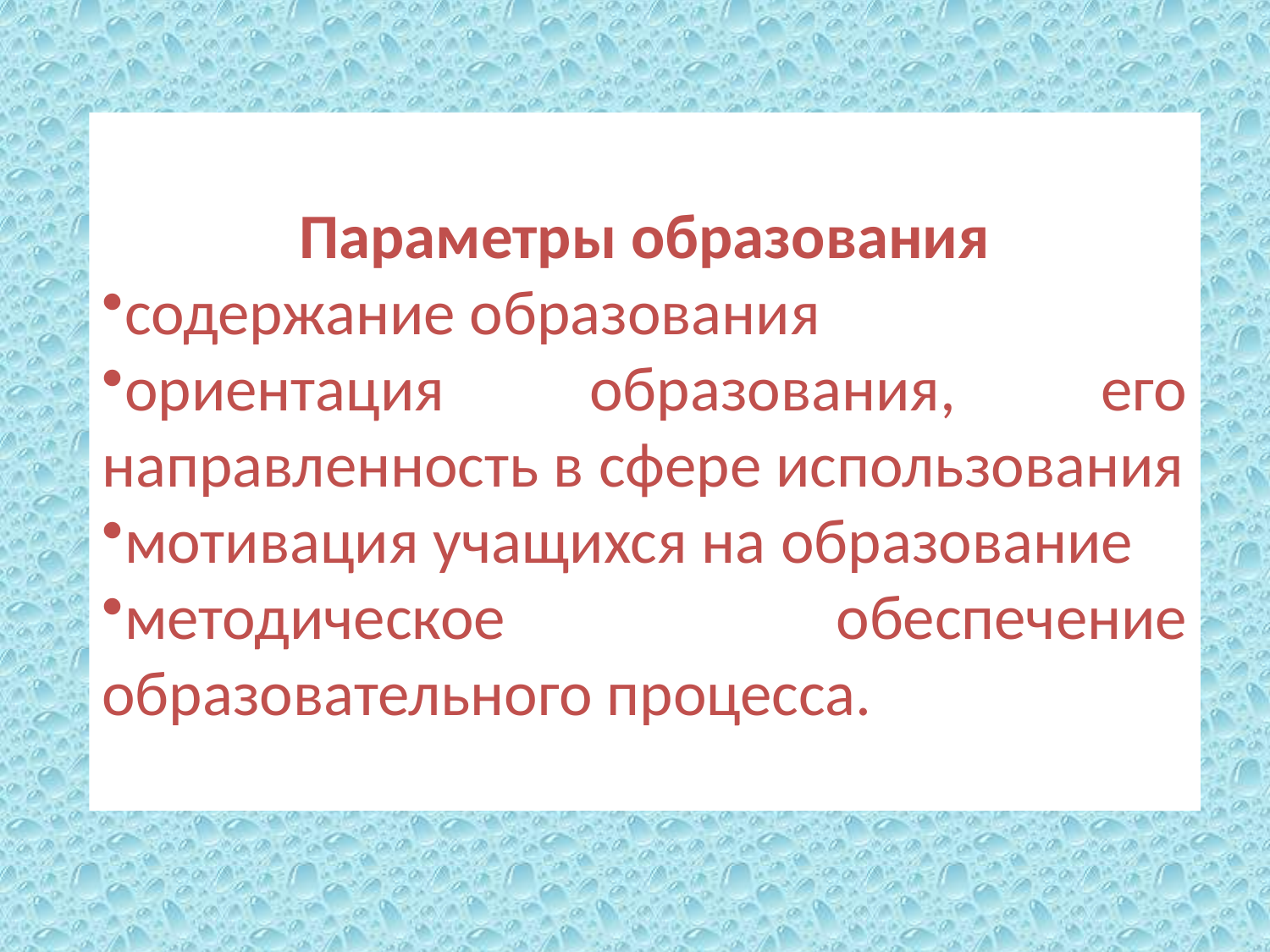

Параметры образования
содержание образования
ориентация образования, его направленность в сфере использования
мотивация учащихся на образование
методическое обеспечение образовательного процесса.